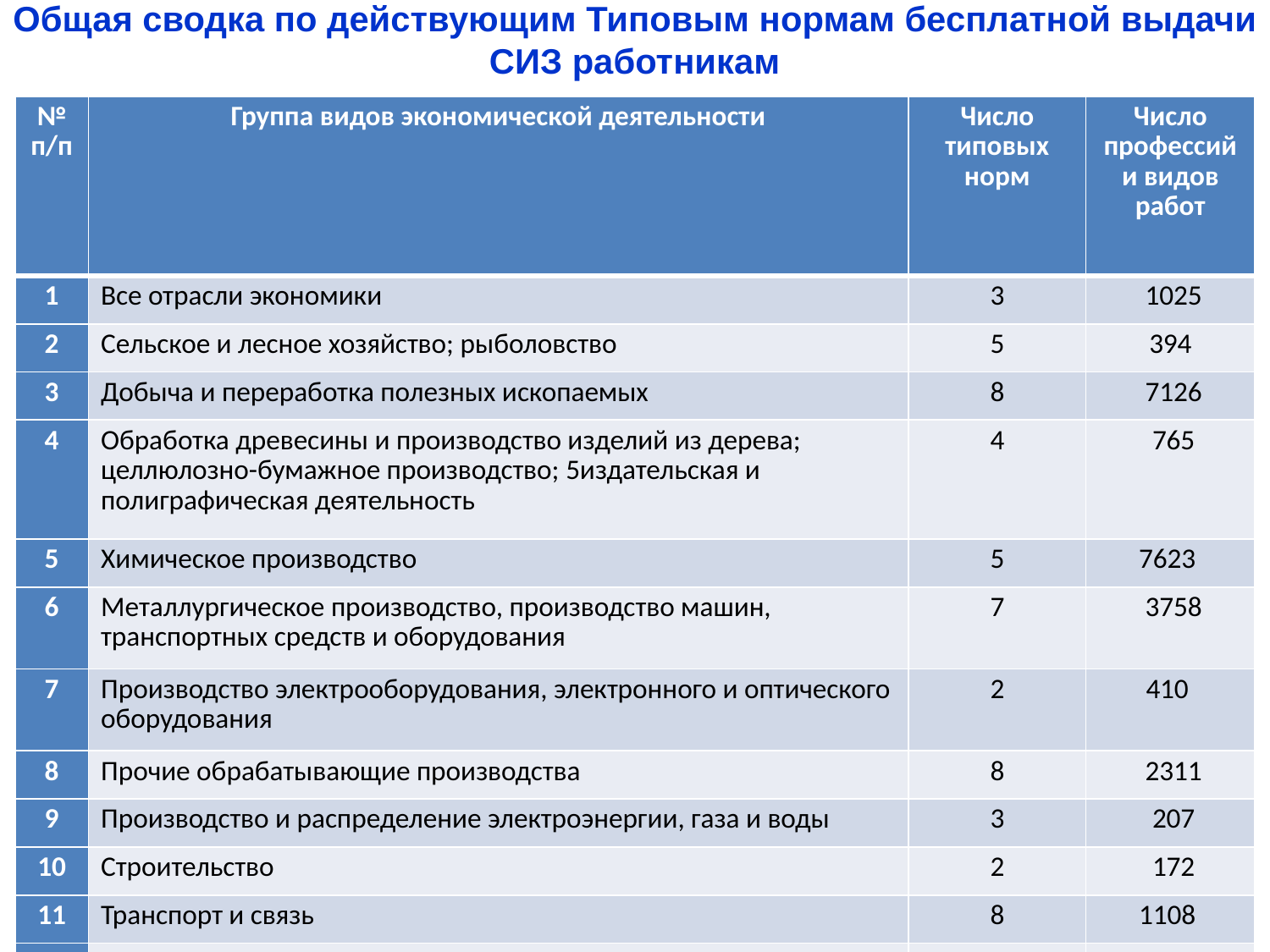

Общая сводка по действующим Типовым нормам бесплатной выдачи СИЗ работникам

| № п/п | Группа видов экономической деятельности | Число типовых норм | Число профессий и видов работ |
| --- | --- | --- | --- |
| 1 | Все отрасли экономики | 3 | 1025 |
| 2 | Сельское и лесное хозяйство; рыболовство | 5 | 394 |
| 3 | Добыча и переработка полезных ископаемых | 8 | 7126 |
| 4 | Обработка древесины и производство изделий из дерева; целлюлозно-бумажное производство; 5издательская и полиграфическая деятельность | 4 | 765 |
| 5 | Химическое производство | 5 | 7623 |
| 6 | Металлургическое производство, производство машин, транспортных средств и оборудования | 7 | 3758 |
| 7 | Производство электрооборудования, электронного и оптического оборудования | 2 | 410 |
| 8 | Прочие обрабатывающие производства | 8 | 2311 |
| 9 | Производство и распределение электроэнергии, газа и воды | 3 | 207 |
| 10 | Строительство | 2 | 172 |
| 11 | Транспорт и связь | 8 | 1108 |
| 12 | Торговля, финансовая деятельность, предоставление услуг | 11 | 571 |
| 13 | Государственное управление и обеспечение безопасности | 11 | 482 |
| 14 | Образование. Наука. Культура. Здравоохранение. Физическая культура и спорт | 6 | 292 |
| Итого |  | 83 | 26244 |